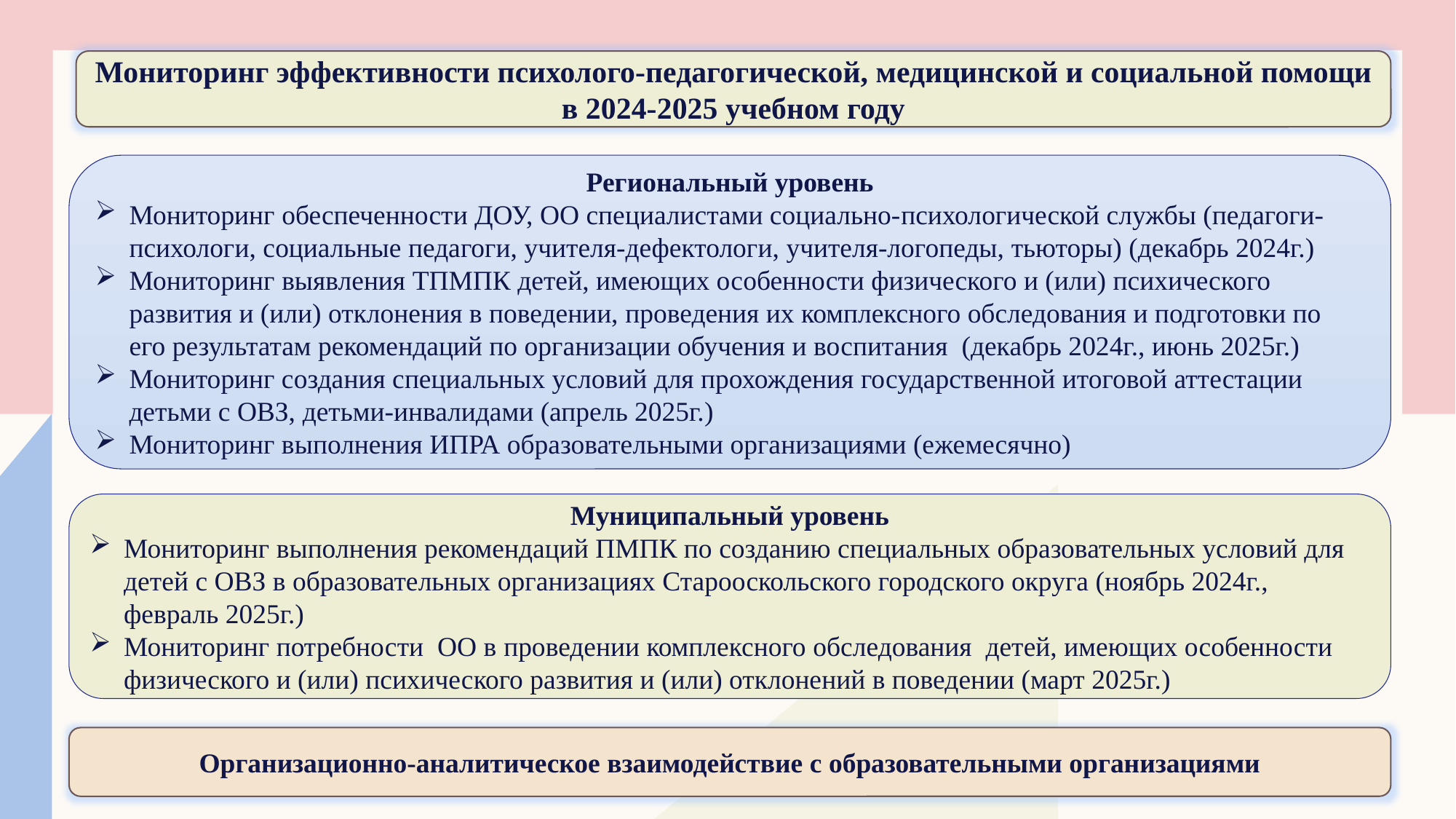

Мониторинг эффективности психолого-педагогической, медицинской и социальной помощи в 2024-2025 учебном году
Региональный уровень
Мониторинг обеспеченности ДОУ, ОО специалистами социально-­психологической службы (педагоги-психологи, социальные педагоги, учителя-дефектологи, учителя-логопеды, тьюторы) (декабрь 2024г.)
Мониторинг выявления ТПМПК детей, имеющих особенности физического и (или) психического развития и (или) отклонения в поведении, проведения их комплексного обследования и подготовки по его результатам рекомендаций по организации обучения и воспитания  (декабрь 2024г., июнь 2025г.)
Мониторинг создания специальных условий для прохождения государственной итоговой аттестации детьми с ОВЗ, детьми-инвалидами (апрель 2025г.)
Мониторинг выполнения ИПРА образовательными организациями (ежемесячно)
Муниципальный уровень
Мониторинг выполнения рекомендаций ПМПК по созданию специальных образовательных условий для детей с ОВЗ в образовательных организациях Старооскольского городского округа (ноябрь 2024г., февраль 2025г.)
Мониторинг потребности  ОО в проведении комплексного обследования  детей, имеющих особенности физического и (или) психического развития и (или) отклонений в поведении (март 2025г.)
Организационно-аналитическое взаимодействие с образовательными организациями